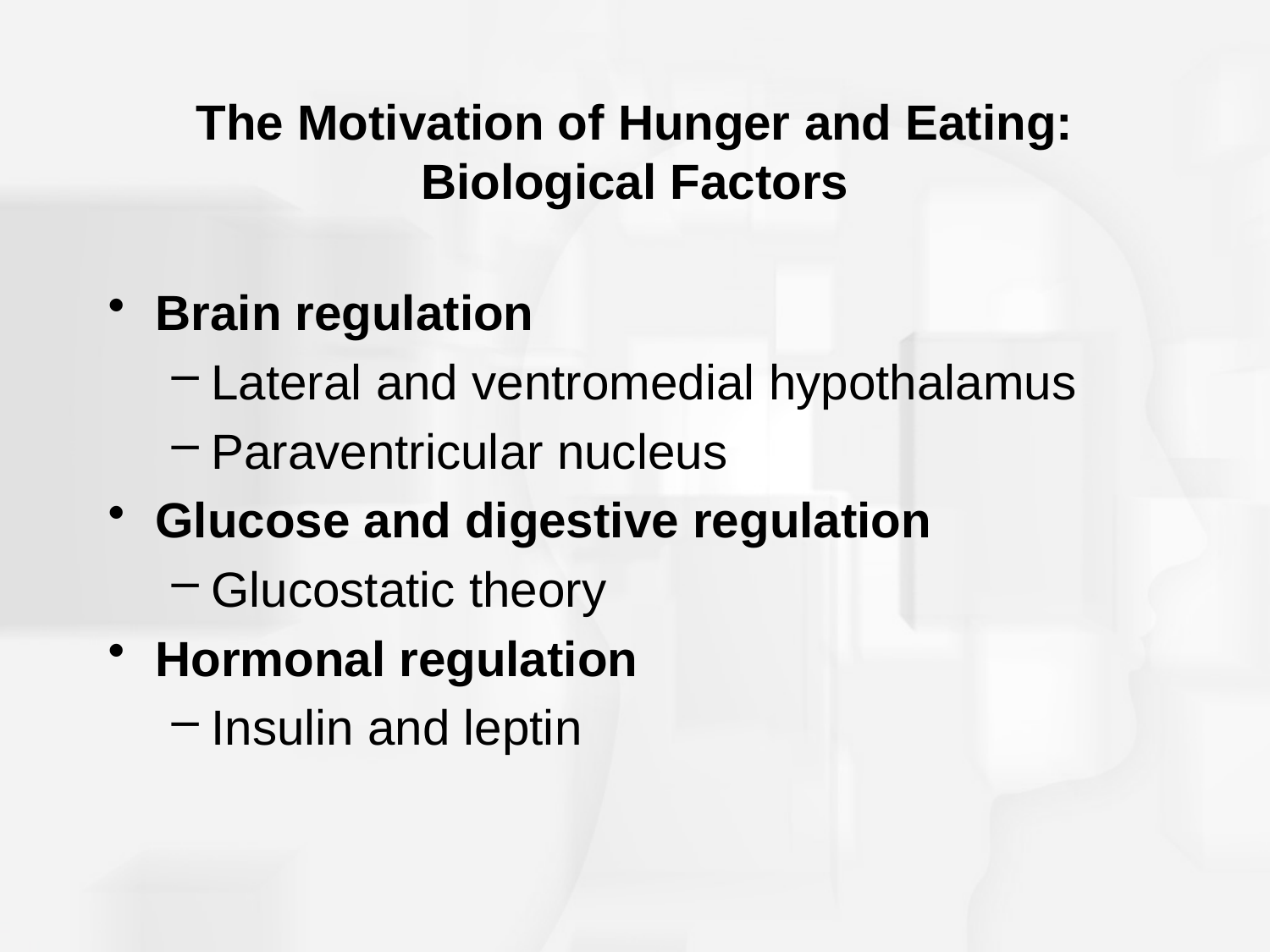

# The Motivation of Hunger and Eating: Biological Factors
Brain regulation
Lateral and ventromedial hypothalamus
Paraventricular nucleus
Glucose and digestive regulation
Glucostatic theory
Hormonal regulation
Insulin and leptin